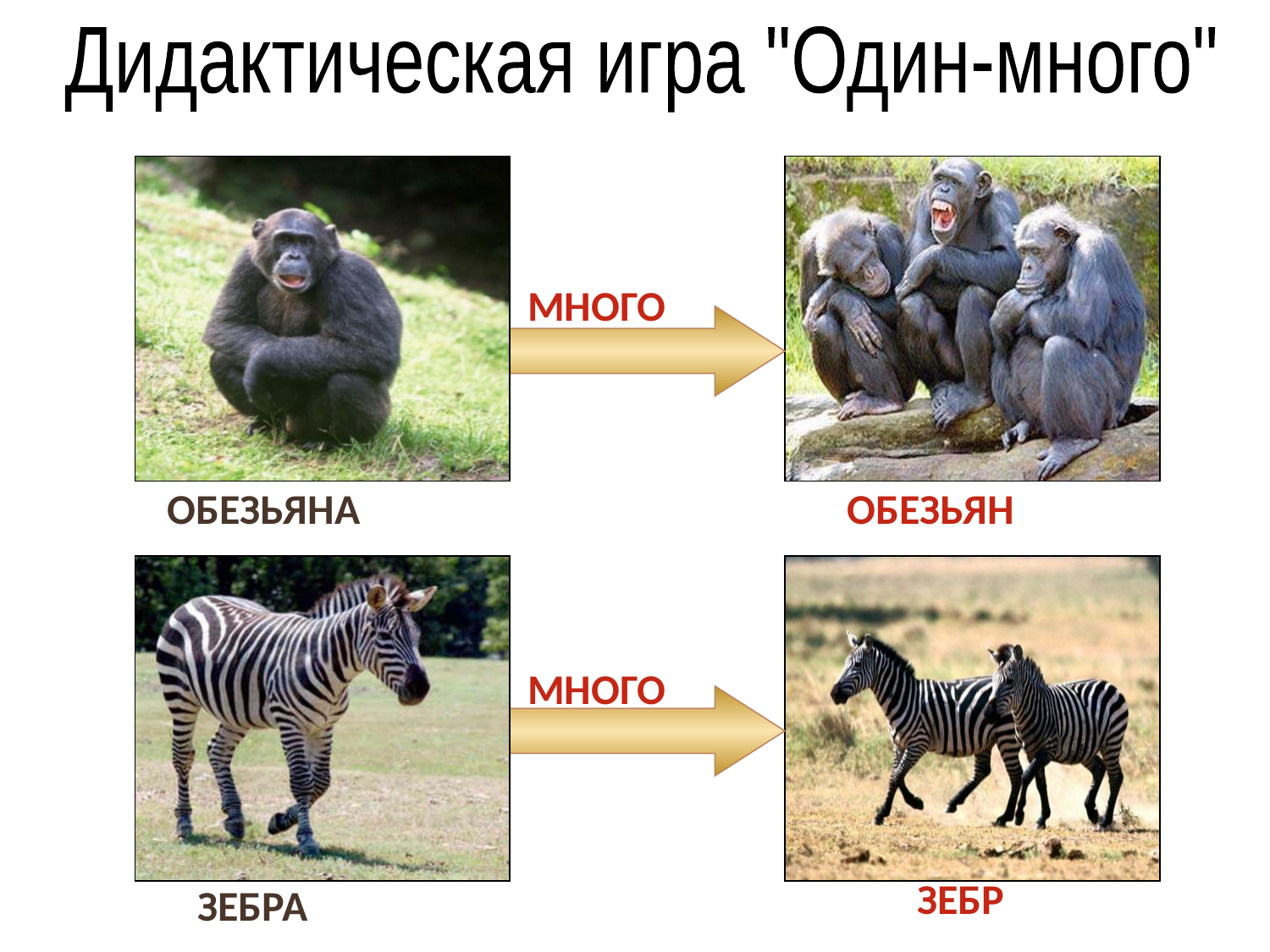

Дидактическая игра "Один-много"

МНОГО

ОБЕЗЬЯНА
ОБЕЗЬЯН

МНОГО

ЗЕБР
ЗЕБРА